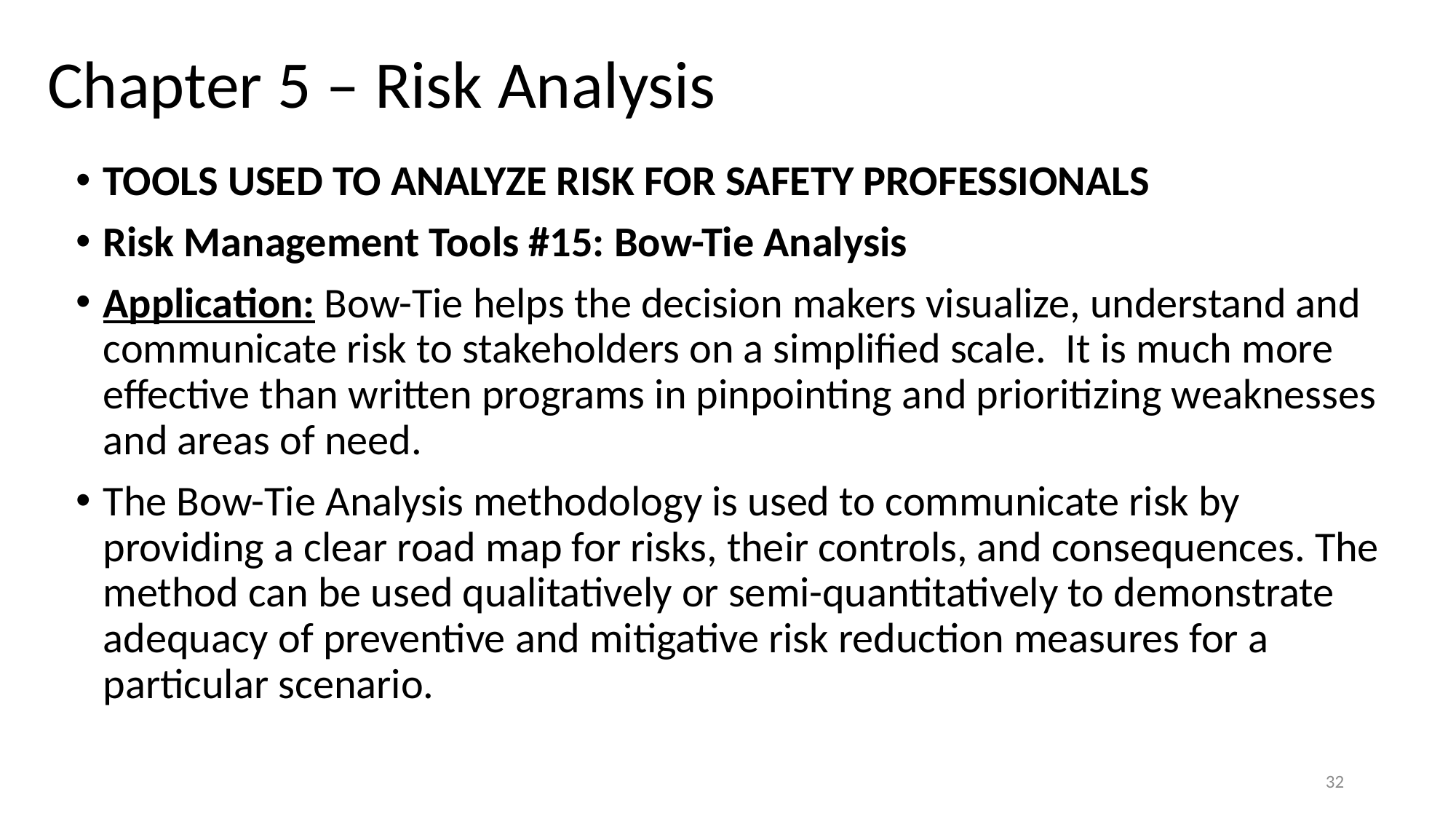

# Chapter 5 – Risk Analysis
TOOLS USED TO ANALYZE RISK FOR SAFETY PROFESSIONALS
Risk Management Tools #15: Bow-Tie Analysis
Application: Bow-Tie helps the decision makers visualize, understand and communicate risk to stakeholders on a simplified scale.  It is much more effective than written programs in pinpointing and prioritizing weaknesses and areas of need.
The Bow-Tie Analysis methodology is used to communicate risk by providing a clear road map for risks, their controls, and consequences. The method can be used qualitatively or semi-quantitatively to demonstrate adequacy of preventive and mitigative risk reduction measures for a particular scenario.
32